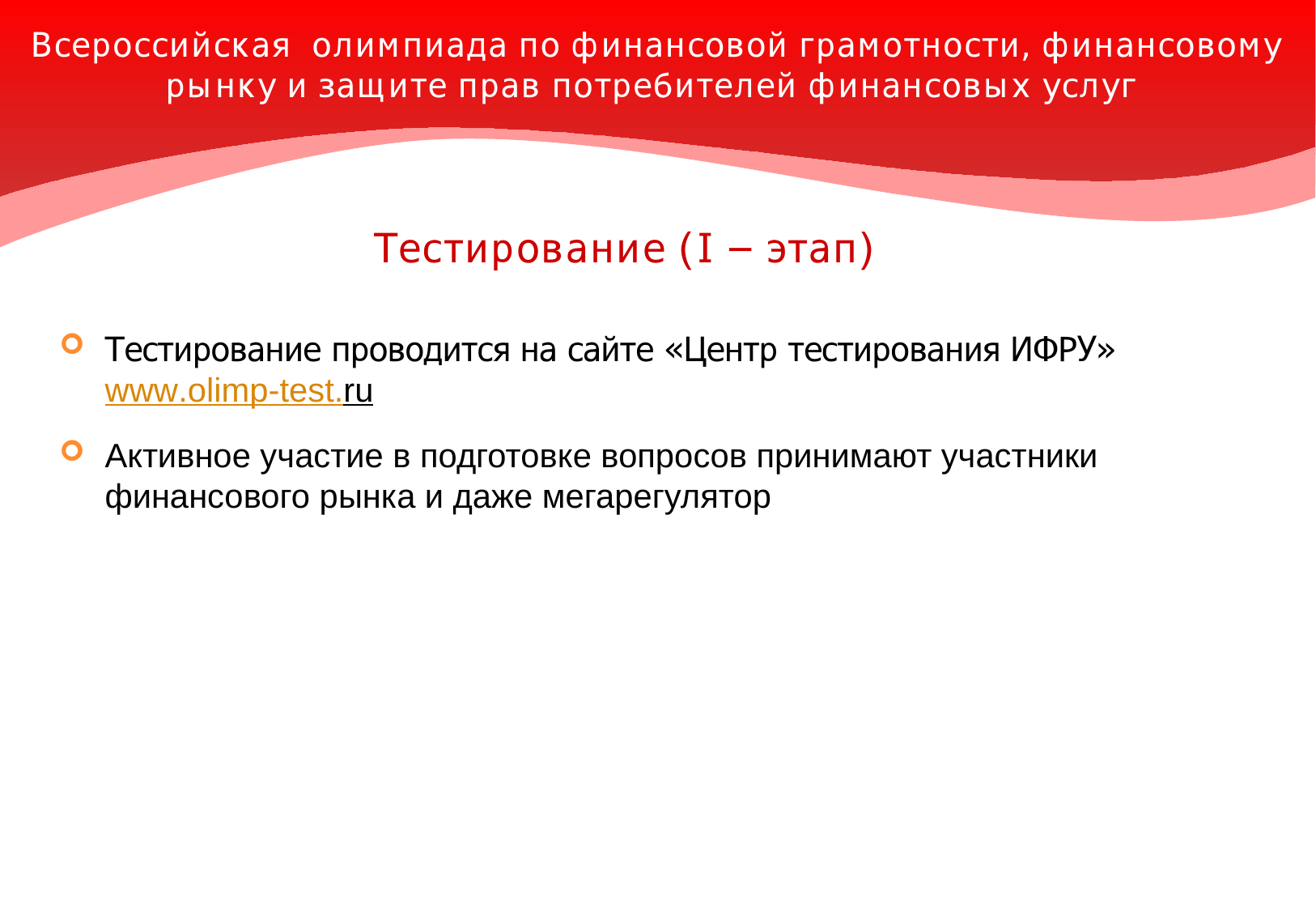

Всероссийская  олимпиада по финансовой грамотности, финансовому рынку и защите прав потребителей финансовых услуг
Тестирование (I – этап)
Тестирование проводится на сайте «Центр тестирования ИФРУ» www.olimp-test.ru

Активное участие в подготовке вопросов принимают участники финансового рынка и даже мегарегулятор